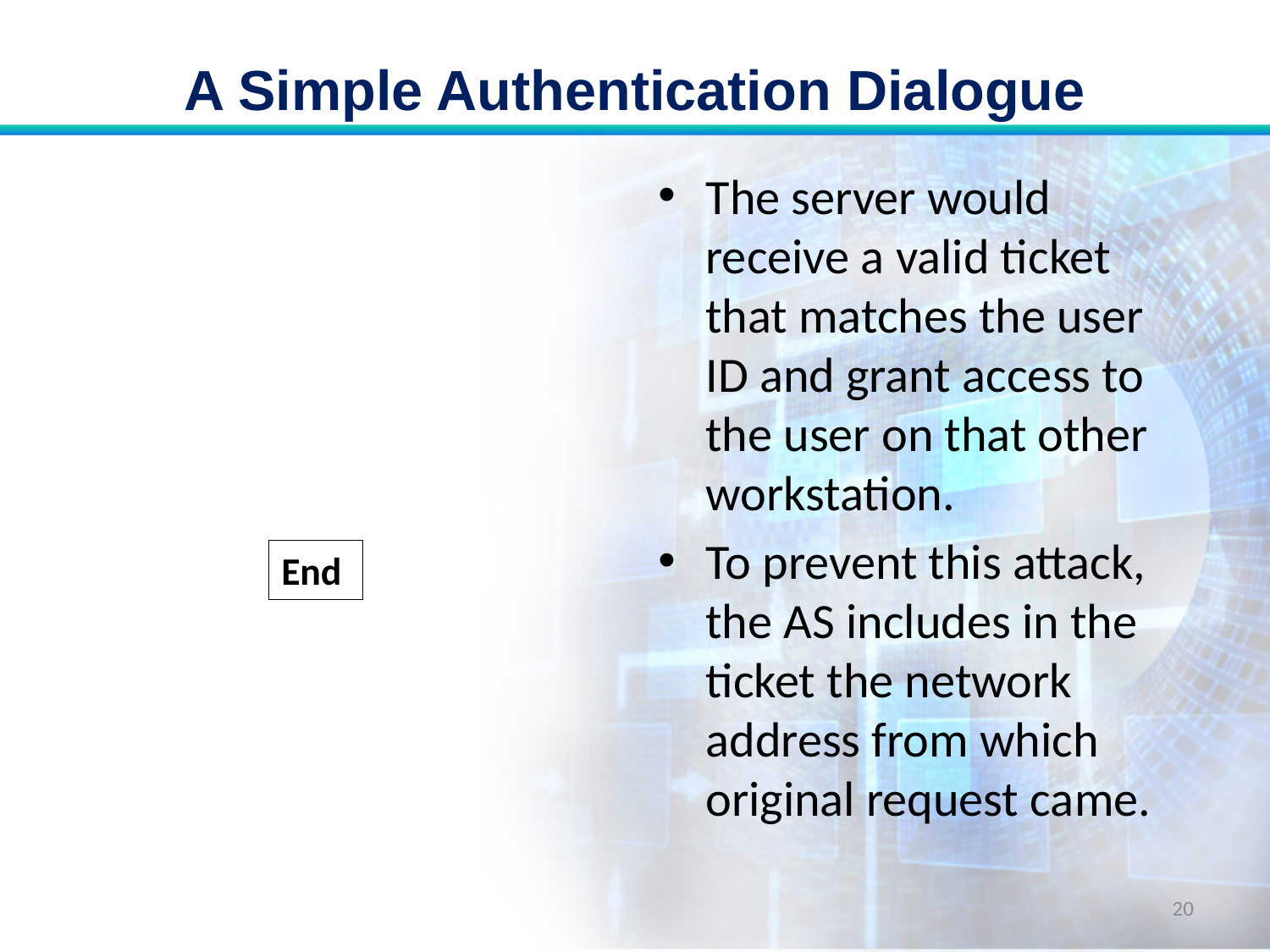

# A Simple Authentication Dialogue
The server would receive a valid ticket that matches the user ID and grant access to the user on that other workstation.
To prevent this attack, the AS includes in the ticket the network address from which original request came.
End
20